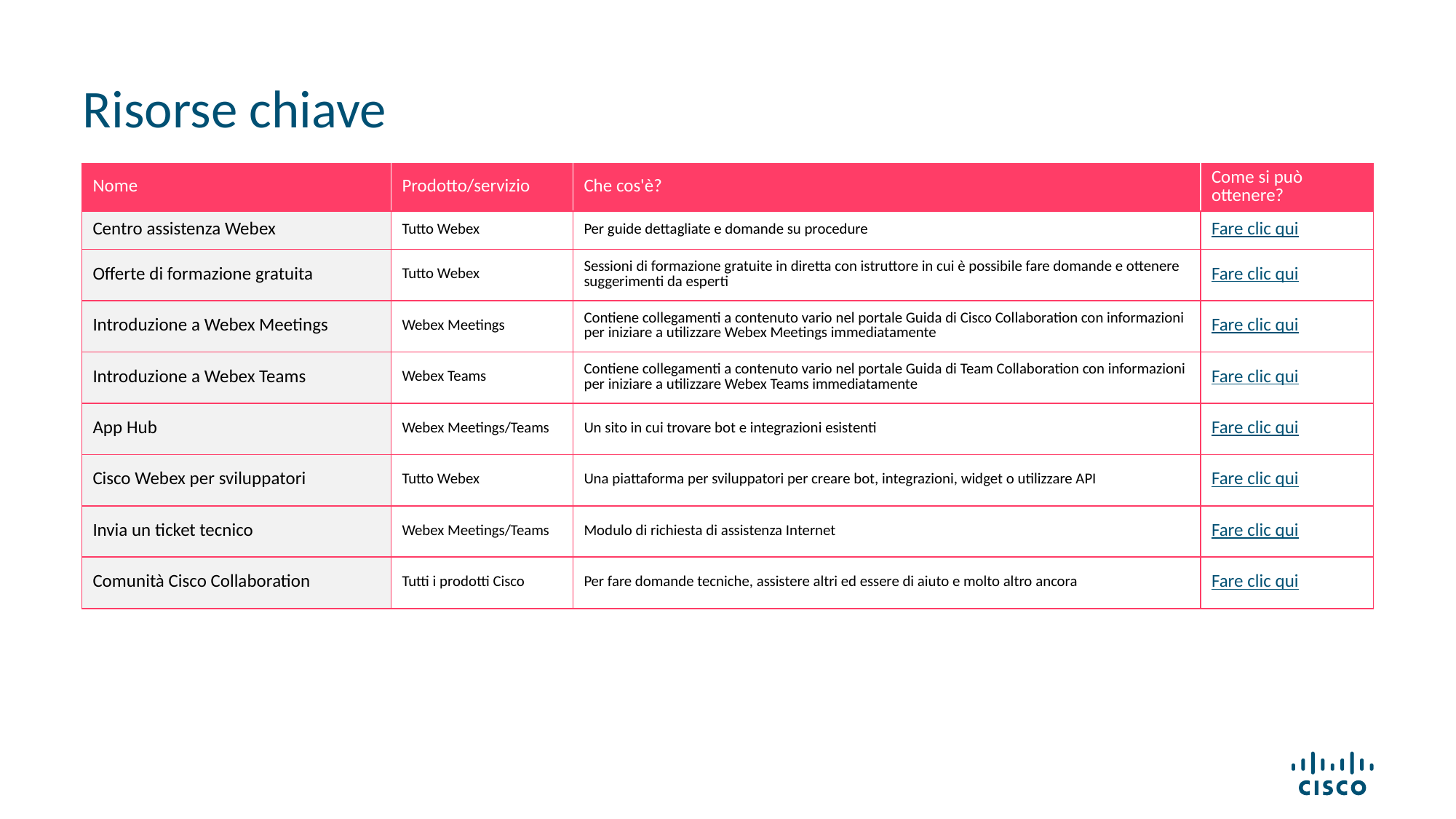

Risorse chiave
| Nome | Prodotto/servizio | Che cos'è? | Come si può ottenere? |
| --- | --- | --- | --- |
| Centro assistenza Webex | Tutto Webex | Per guide dettagliate e domande su procedure | Fare clic qui |
| Offerte di formazione gratuita | Tutto Webex | Sessioni di formazione gratuite in diretta con istruttore in cui è possibile fare domande e ottenere suggerimenti da esperti | Fare clic qui |
| Introduzione a Webex Meetings | Webex Meetings | Contiene collegamenti a contenuto vario nel portale Guida di Cisco Collaboration con informazioni per iniziare a utilizzare Webex Meetings immediatamente | Fare clic qui |
| Introduzione a Webex Teams | Webex Teams | Contiene collegamenti a contenuto vario nel portale Guida di Team Collaboration con informazioni per iniziare a utilizzare Webex Teams immediatamente | Fare clic qui |
| App Hub | Webex Meetings/Teams | Un sito in cui trovare bot e integrazioni esistenti | Fare clic qui |
| Cisco Webex per sviluppatori | Tutto Webex | Una piattaforma per sviluppatori per creare bot, integrazioni, widget o utilizzare API | Fare clic qui |
| Invia un ticket tecnico | Webex Meetings/Teams | Modulo di richiesta di assistenza Internet | Fare clic qui |
| Comunità Cisco Collaboration | Tutti i prodotti Cisco | Per fare domande tecniche, assistere altri ed essere di aiuto e molto altro ancora | Fare clic qui |